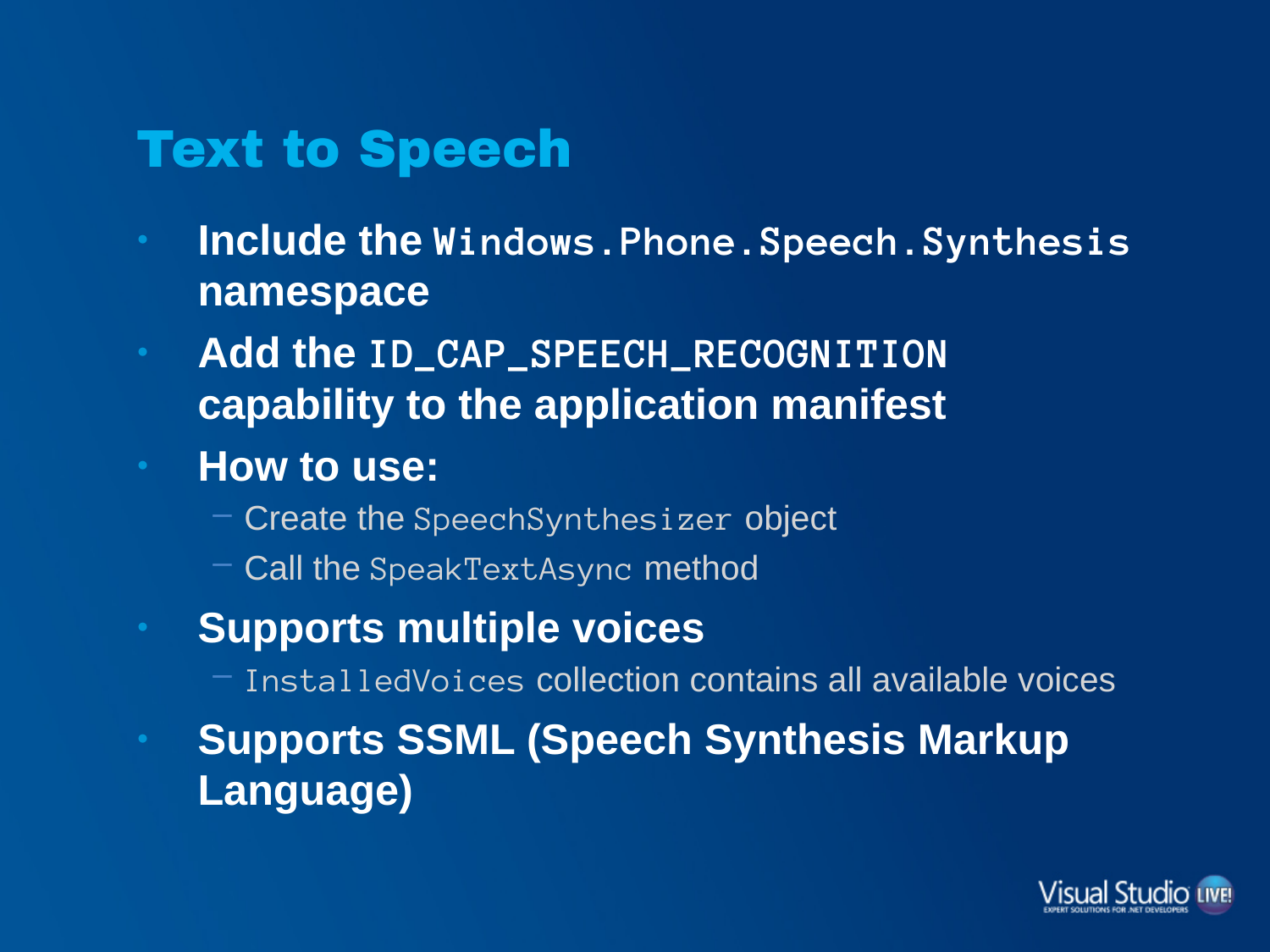

# Text to Speech
Include the Windows.Phone.Speech.Synthesis namespace
Add the ID_CAP_SPEECH_RECOGNITION capability to the application manifest
How to use:
Create the SpeechSynthesizer object
Call the SpeakTextAsync method
Supports multiple voices
InstalledVoices collection contains all available voices
Supports SSML (Speech Synthesis Markup Language)